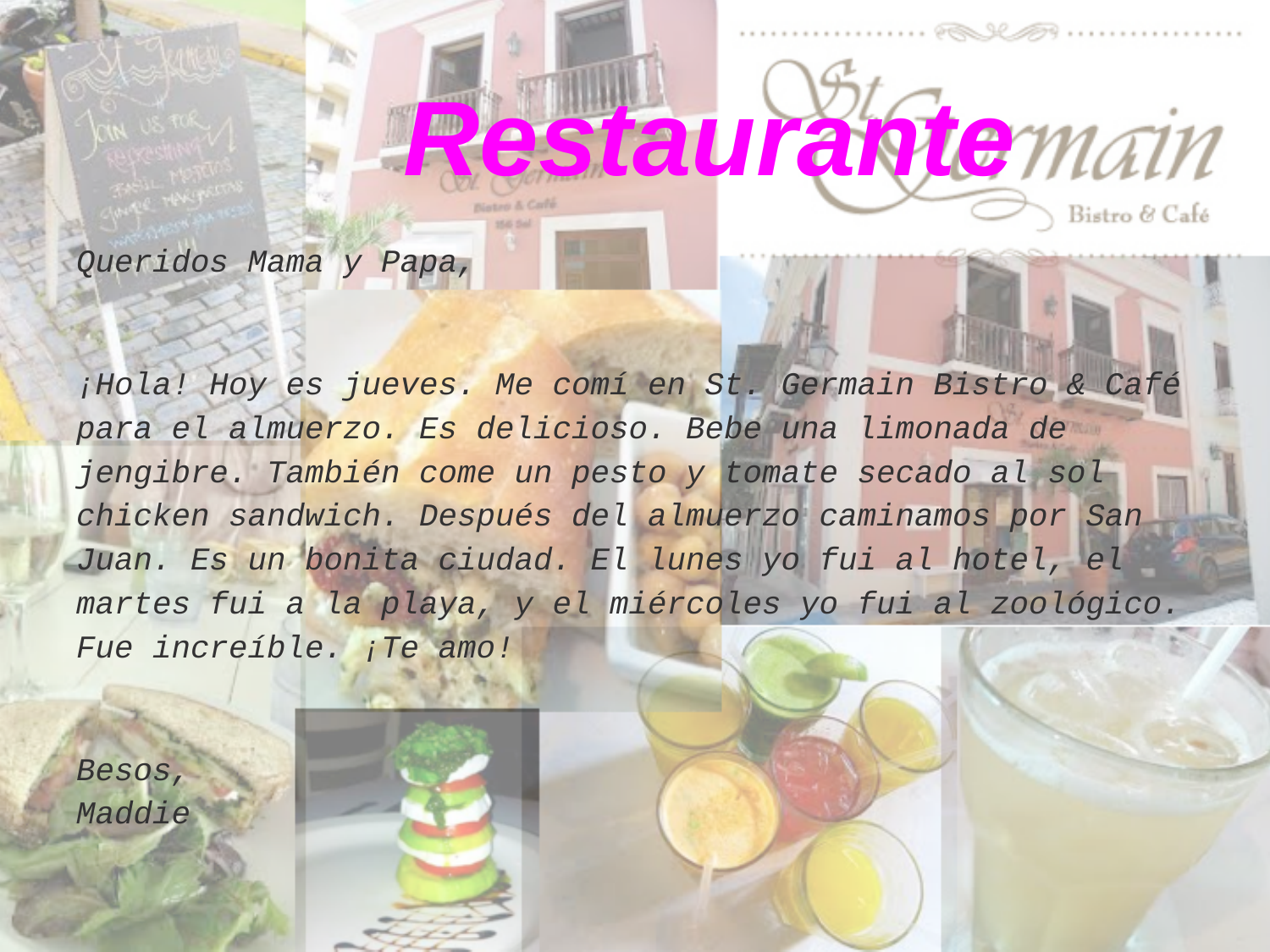

# Restaurante

Queridos Mama y Papa,

¡Hola! Hoy es jueves. Me comí en St. Germain Bistro & Café para el almuerzo. Es delicioso. Bebe una limonada de jengibre. También come un pesto y tomate secado al sol chicken sandwich. Después del almuerzo caminamos por San Juan. Es un bonita ciudad. El lunes yo fui al hotel, el martes fui a la playa, y el miércoles yo fui al zoológico. Fue increíble. ¡Te amo!

Besos,
Maddie